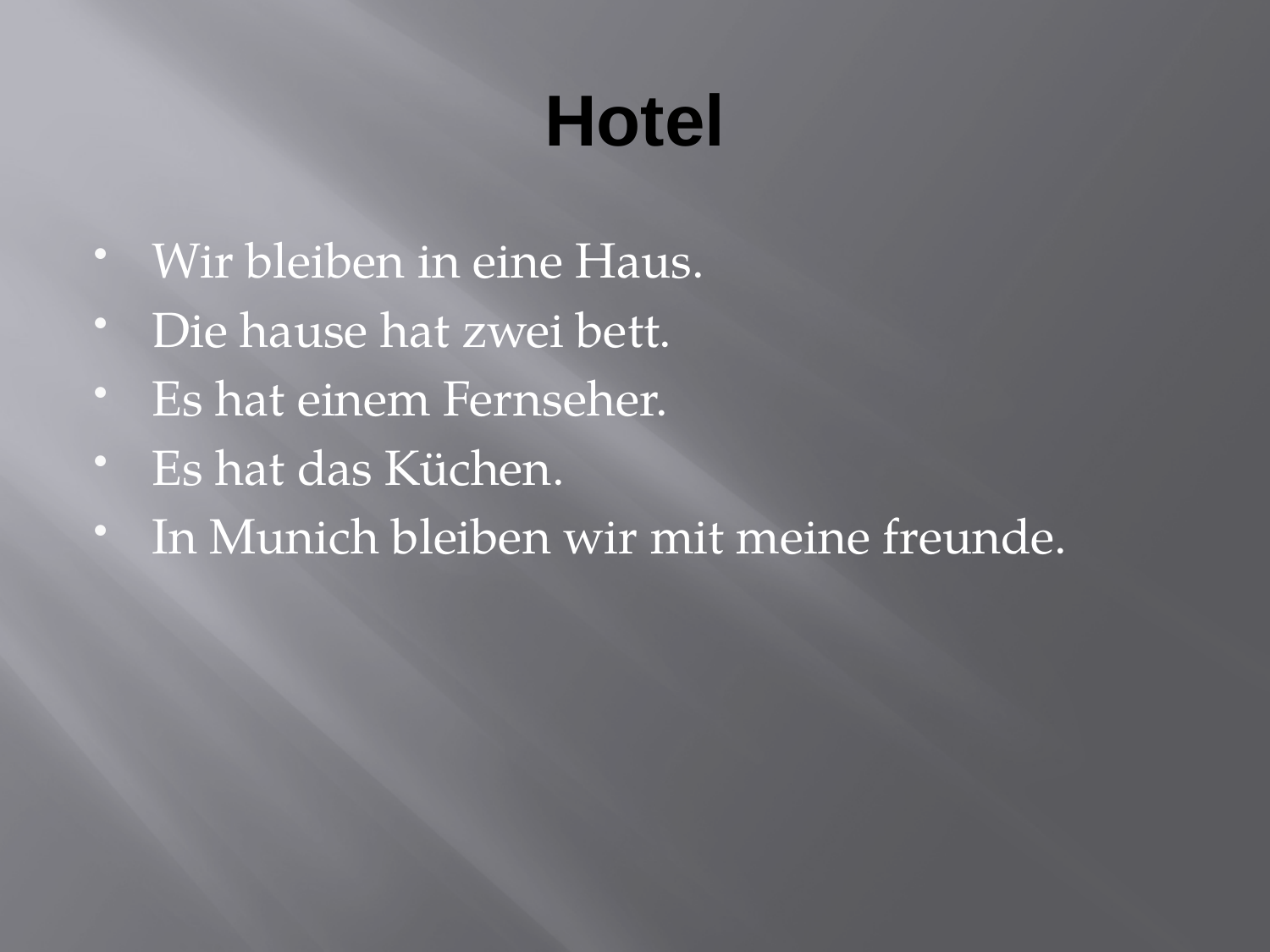

# Hotel
Wir bleiben in eine Haus.
Die hause hat zwei bett.
Es hat einem Fernseher.
Es hat das Küchen.
In Munich bleiben wir mit meine freunde.